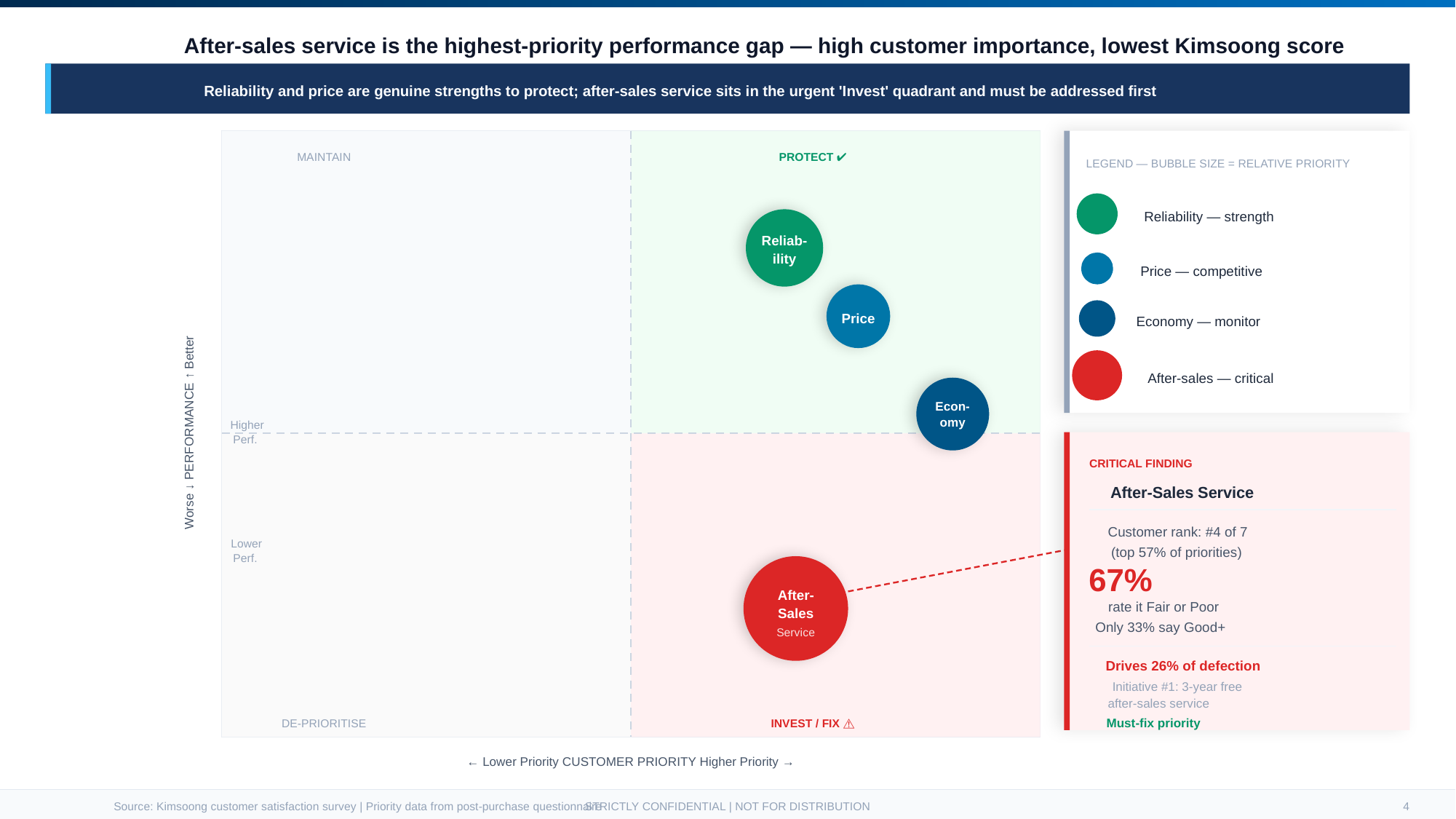

After-sales service is the highest-priority performance gap — high customer importance, lowest Kimsoong score

Reliability and price are genuine strengths to protect; after-sales service sits in the urgent 'Invest' quadrant and must be addressed first

MAINTAIN
PROTECT ✔
LEGEND — BUBBLE SIZE = RELATIVE PRIORITY

Reliability — strength

Reliab-
ility

Price — competitive

Price
Economy — monitor

After-sales — critical

Econ-
omy
Higher
Worse ↓ PERFORMANCE ↑ Better

Perf.

CRITICAL FINDING
After-Sales Service

Customer rank: #4 of 7
Lower
(top 57% of priorities)

Perf.

67%
After-
rate it Fair or Poor
Sales
Only 33% say Good+
Service

Drives 26% of defection
Initiative #1: 3-year free
after-sales service
Must-fix priority
DE-PRIORITISE
INVEST / FIX ⚠
← Lower Priority CUSTOMER PRIORITY Higher Priority →

Source: Kimsoong customer satisfaction survey | Priority data from post-purchase questionnaire
STRICTLY CONFIDENTIAL | NOT FOR DISTRIBUTION
4